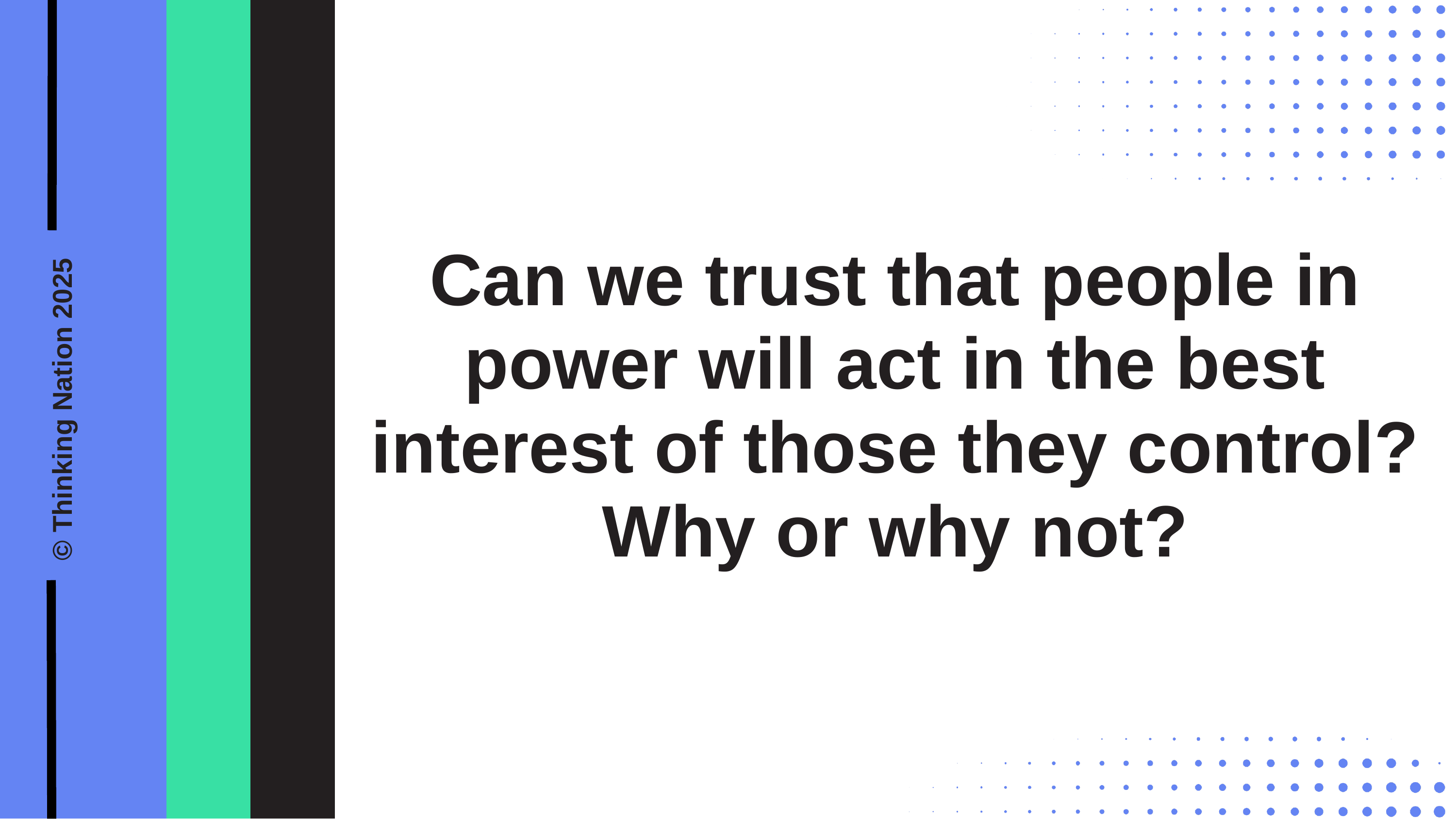

Can we trust that people in power will act in the best interest of those they control? Why or why not?
© Thinking Nation 2025